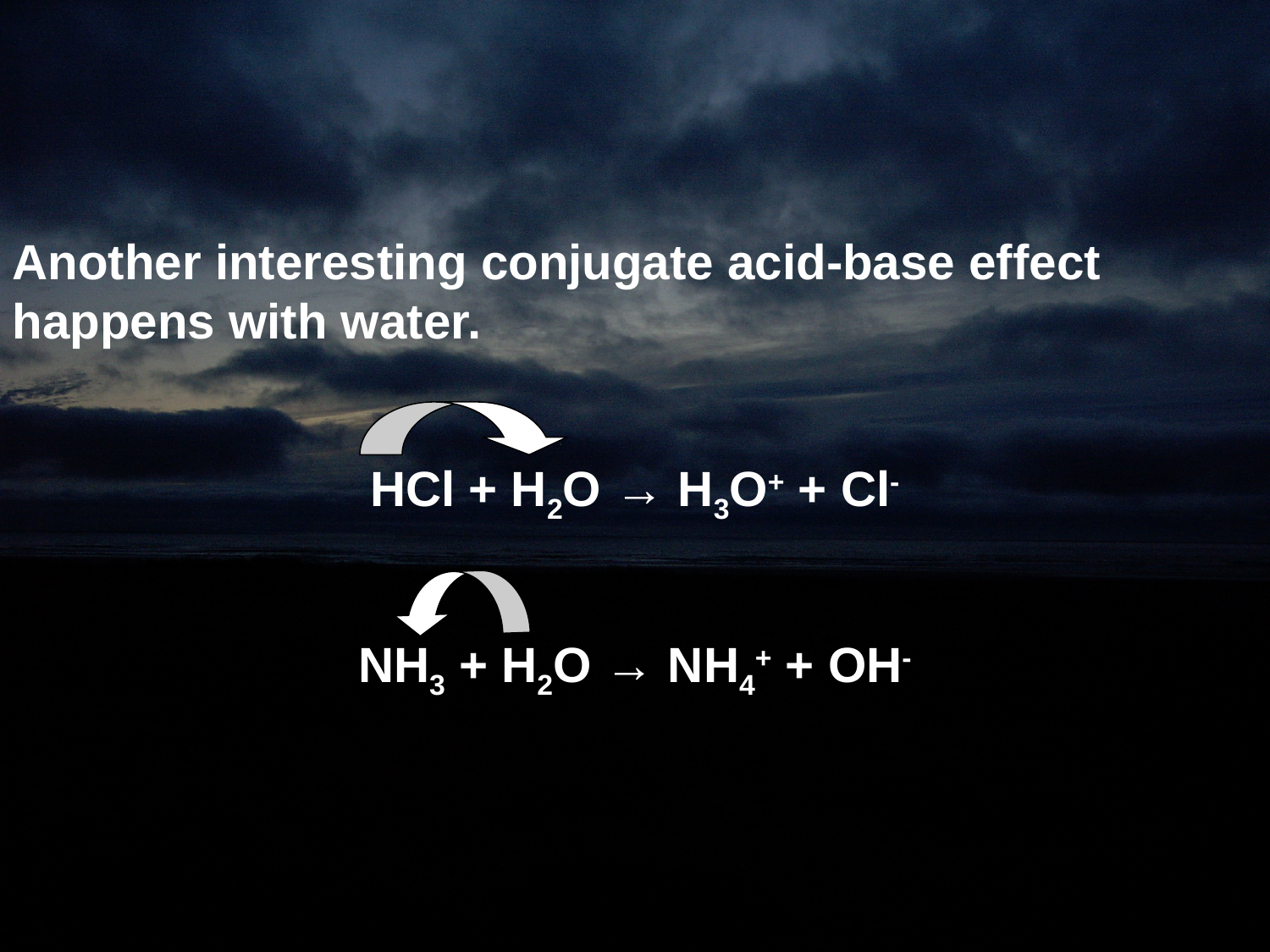

Another interesting conjugate acid-base effect happens with water.

HCl + H2O → H3O+ + Cl-

NH3 + H2O → NH4+ + OH-